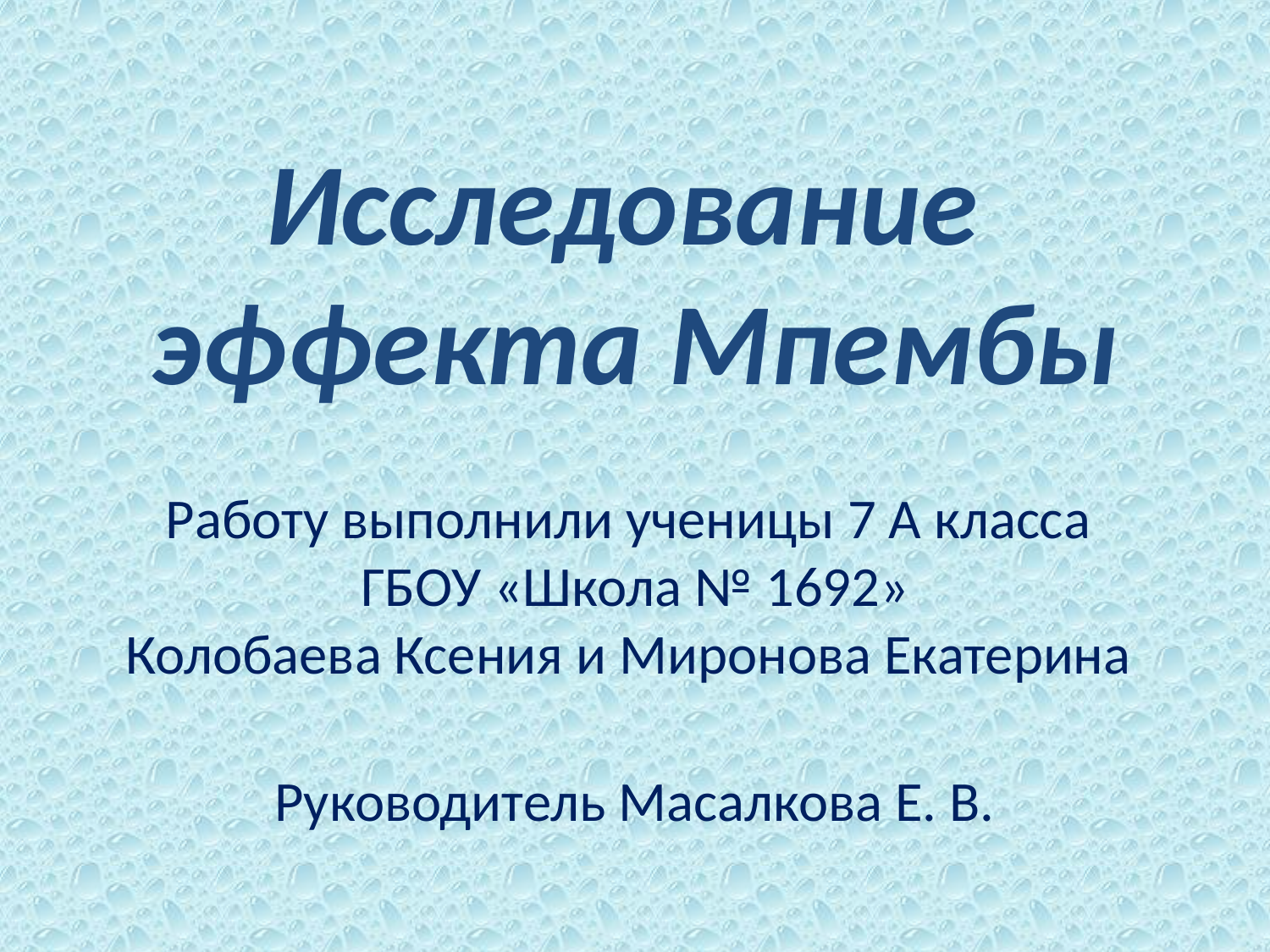

# Исследование эффекта Мпембы
Работу выполнили ученицы 7 А класса
ГБОУ «Школа № 1692»
Колобаева Ксения и Миронова Екатерина
Руководитель Масалкова Е. В.